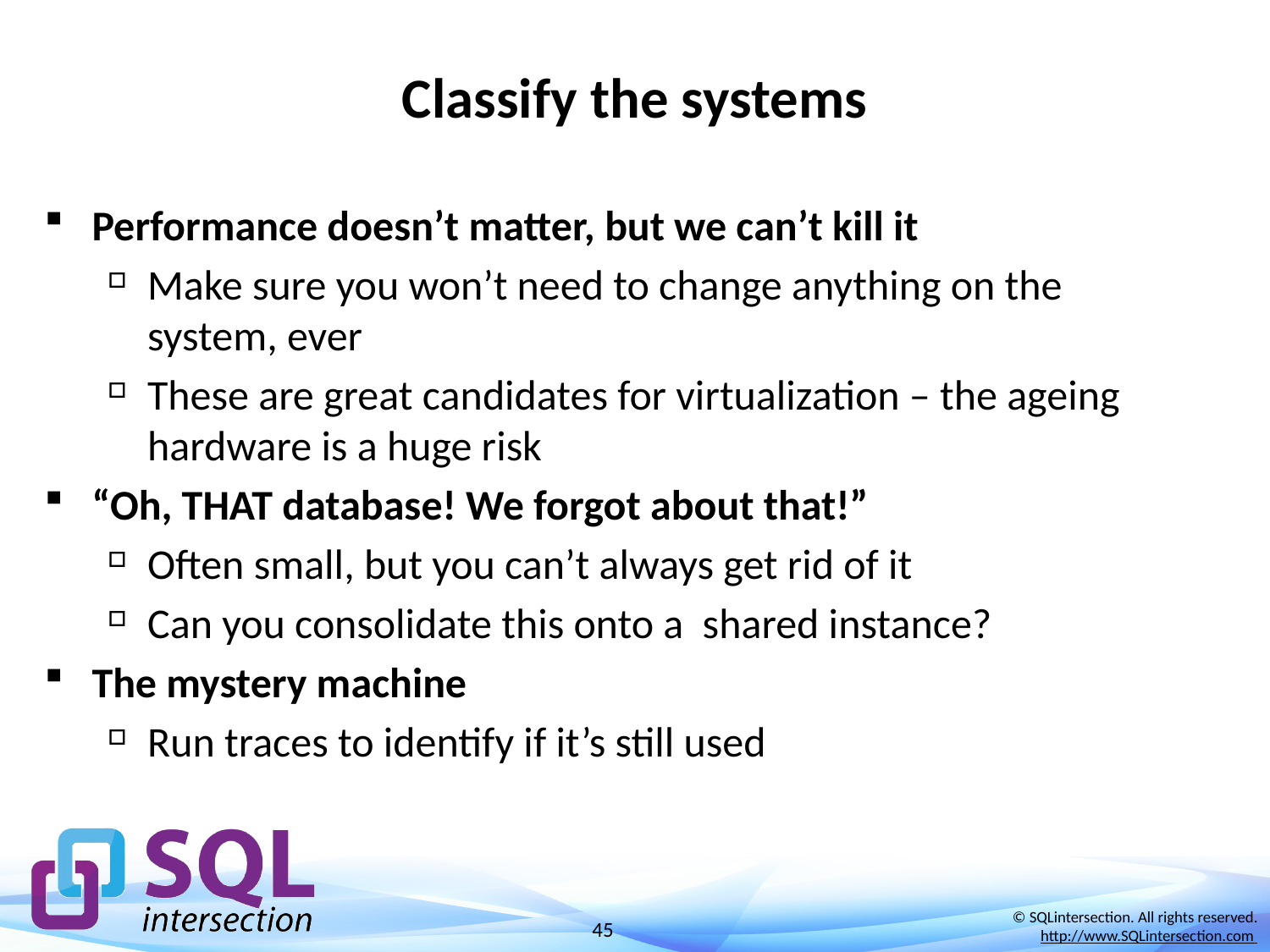

# Classify the systems
Performance doesn’t matter, but we can’t kill it
Make sure you won’t need to change anything on the system, ever
These are great candidates for virtualization – the ageing hardware is a huge risk
“Oh, THAT database! We forgot about that!”
Often small, but you can’t always get rid of it
Can you consolidate this onto a  shared instance?
The mystery machine
Run traces to identify if it’s still used